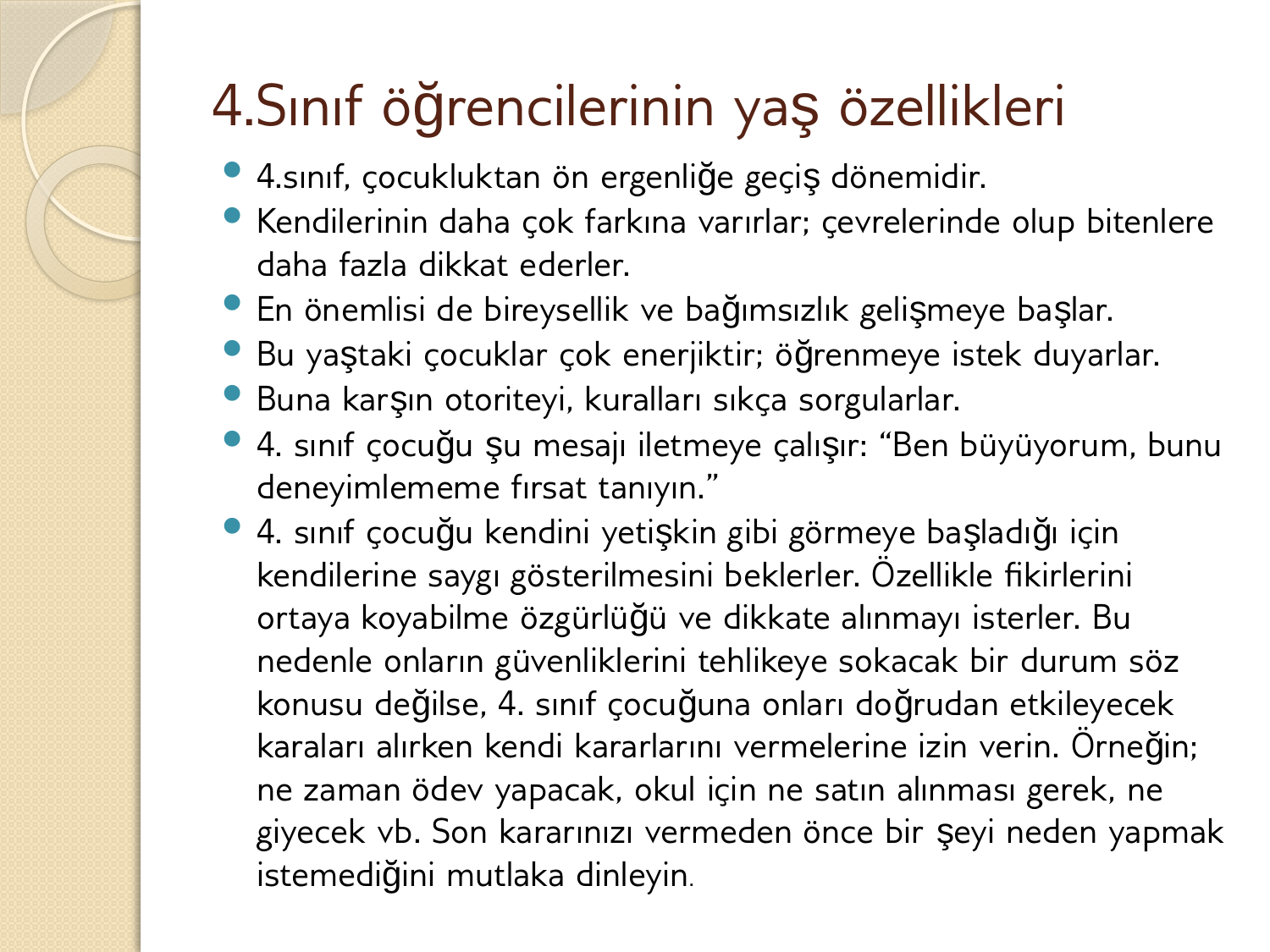

# 4.Sınıf öğrencilerinin yaş özellikleri
4.sınıf, çocukluktan ön ergenliğe geçiş dönemidir.
Kendilerinin daha çok farkına varırlar; çevrelerinde olup bitenlere daha fazla dikkat ederler.
En önemlisi de bireysellik ve bağımsızlık gelişmeye başlar.
Bu yaştaki çocuklar çok enerjiktir; öğrenmeye istek duyarlar.
Buna karşın otoriteyi, kuralları sıkça sorgularlar.
4. sınıf çocuğu şu mesajı iletmeye çalışır: “Ben büyüyorum, bunu deneyimlememe fırsat tanıyın.”
4. sınıf çocuğu kendini yetişkin gibi görmeye başladığı için kendilerine saygı gösterilmesini beklerler. Özellikle fikirlerini ortaya koyabilme özgürlüğü ve dikkate alınmayı isterler. Bu nedenle onların güvenliklerini tehlikeye sokacak bir durum söz konusu değilse, 4. sınıf çocuğuna onları doğrudan etkileyecek karaları alırken kendi kararlarını vermelerine izin verin. Örneğin; ne zaman ödev yapacak, okul için ne satın alınması gerek, ne giyecek vb. Son kararınızı vermeden önce bir şeyi neden yapmak istemediğini mutlaka dinleyin.